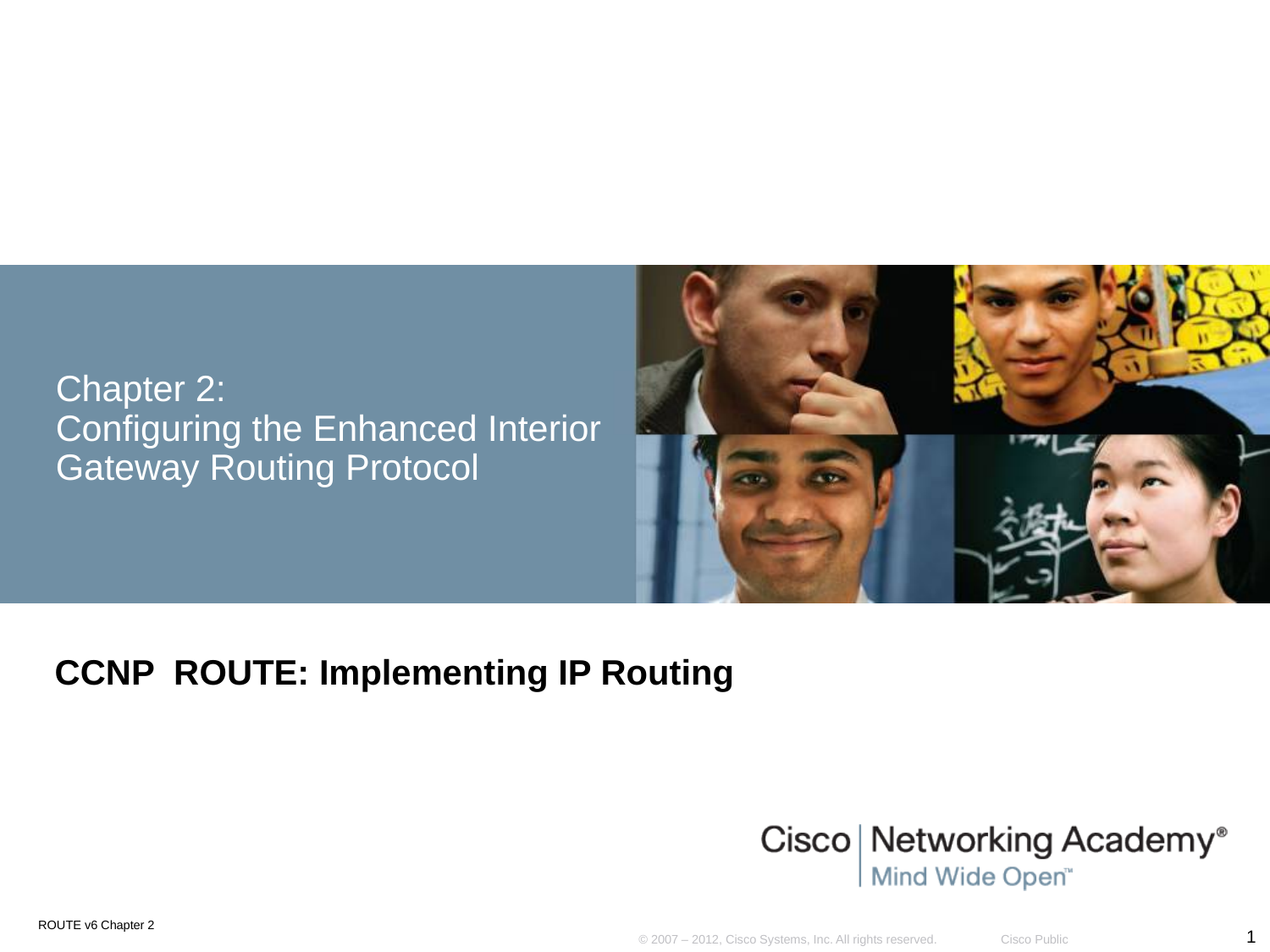

# Chapter 2: Configuring the Enhanced Interior Gateway Routing Protocol
CCNP  ROUTE: Implementing IP Routing